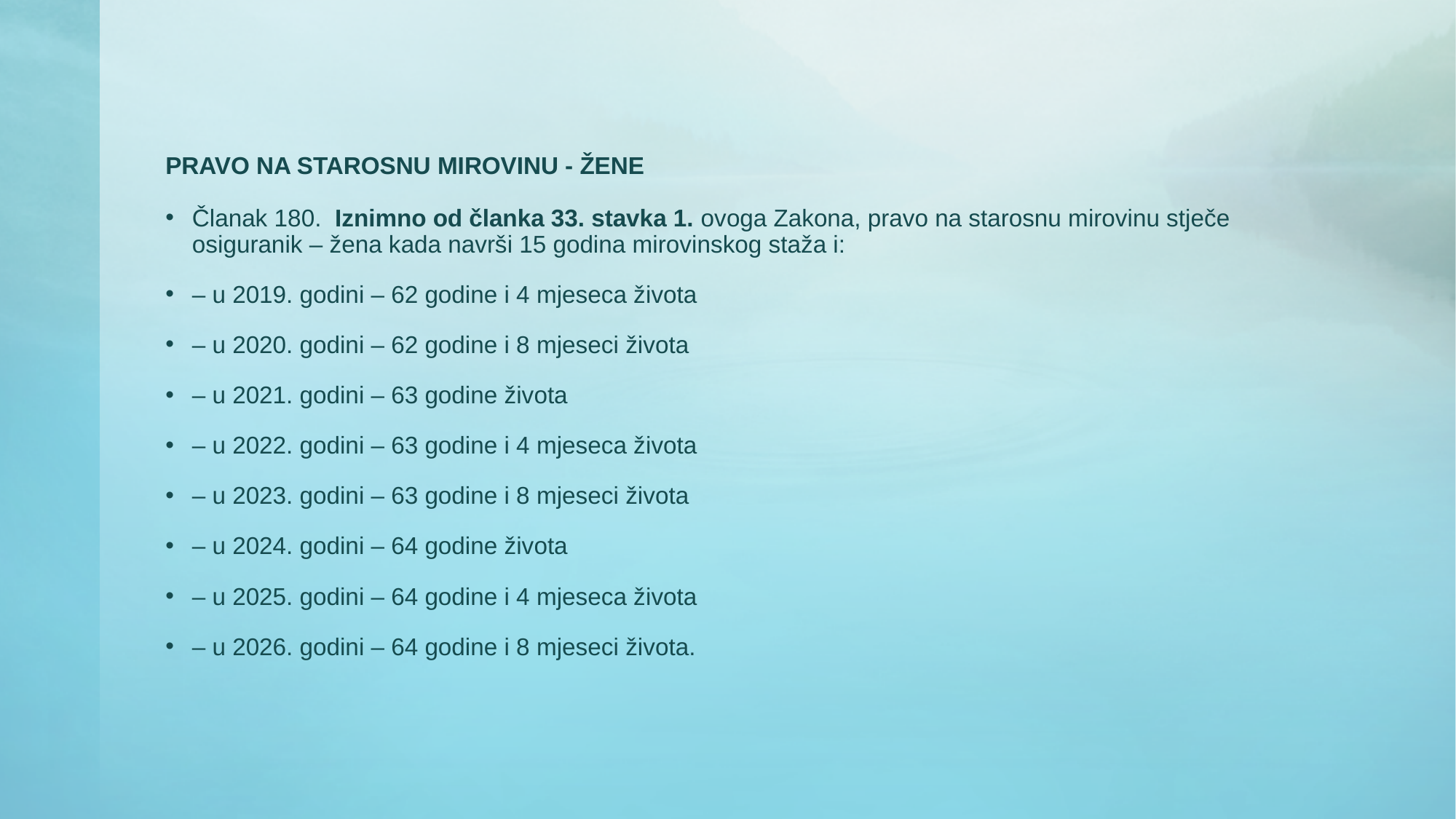

# PRAVO NA STAROSNU MIROVINU - ŽENE
Članak 180.  Iznimno od članka 33. stavka 1. ovoga Zakona, pravo na starosnu mirovinu stječe osiguranik – žena kada navrši 15 godina mirovinskog staža i:
– u 2019. godini – 62 godine i 4 mjeseca života
– u 2020. godini – 62 godine i 8 mjeseci života
– u 2021. godini – 63 godine života
– u 2022. godini – 63 godine i 4 mjeseca života
– u 2023. godini – 63 godine i 8 mjeseci života
– u 2024. godini – 64 godine života
– u 2025. godini – 64 godine i 4 mjeseca života
– u 2026. godini – 64 godine i 8 mjeseci života.